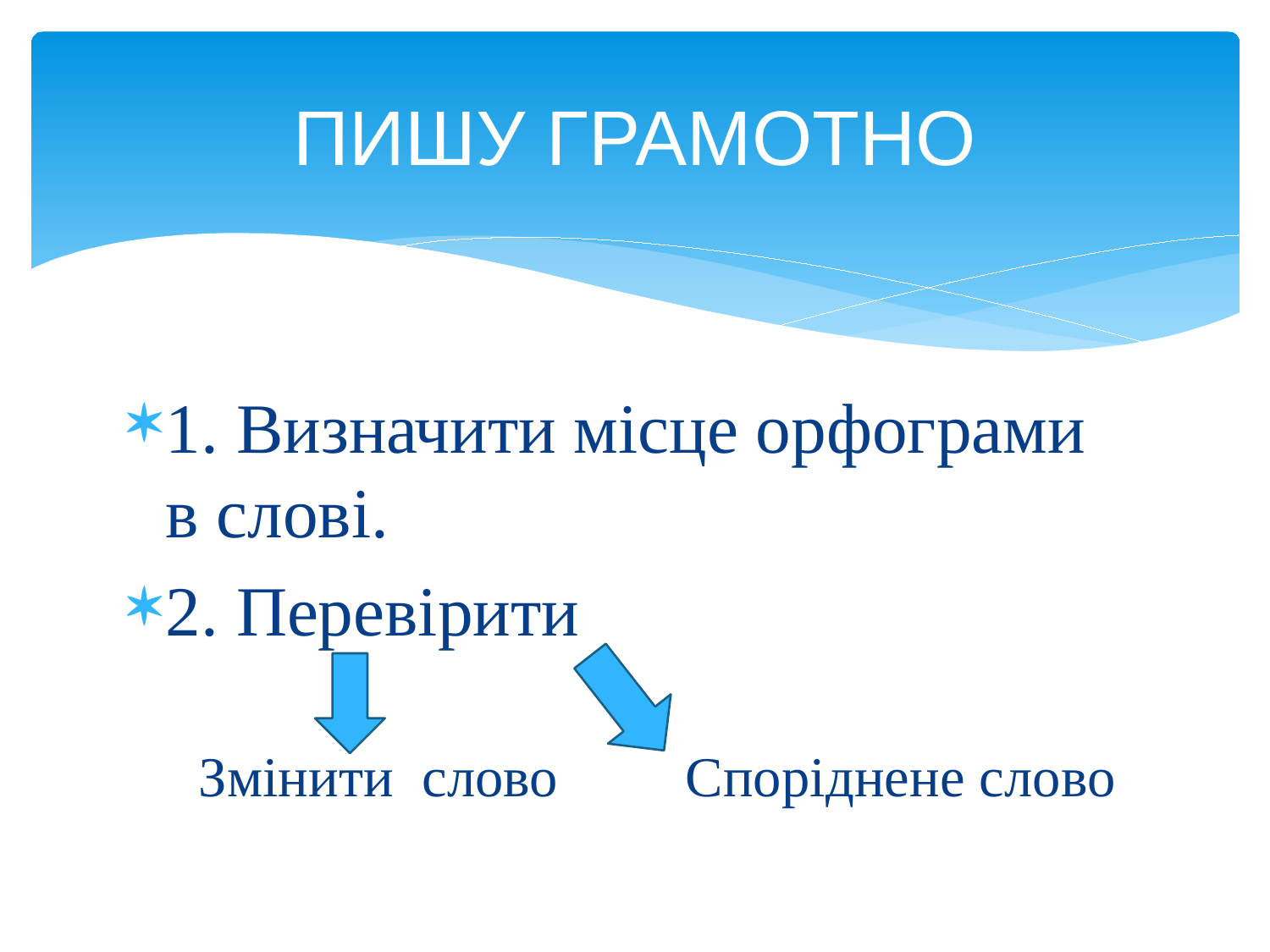

# ПИШУ ГРАМОТНО
1. Визначити місце орфограми в слові.
2. Перевірити

     Змінити  слово         Споріднене слово